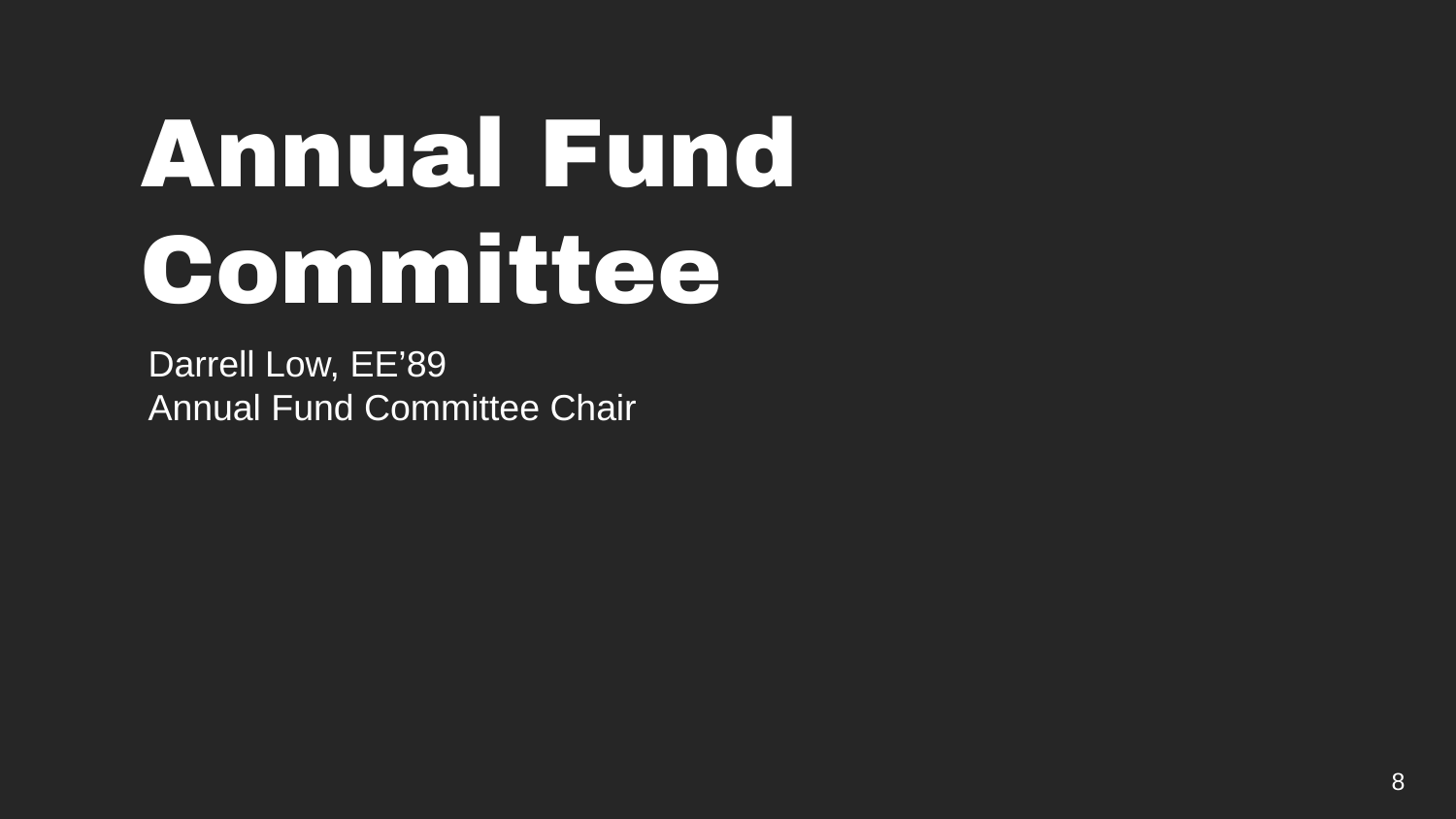

Annual Fund Committee
Darrell Low, EE’89
Annual Fund Committee Chair
8